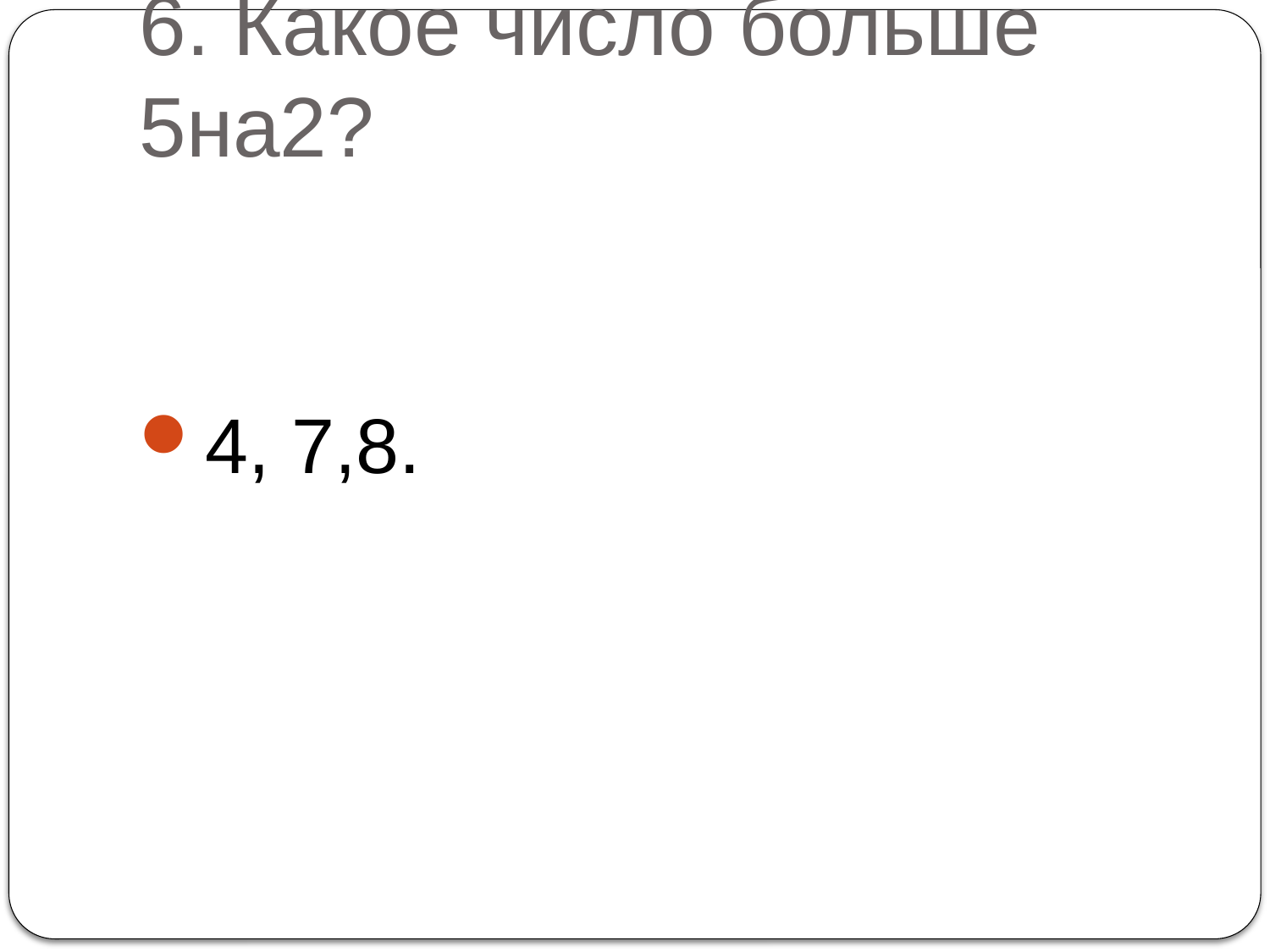

# 6. Какое число больше 5на2?

4, 7,8.